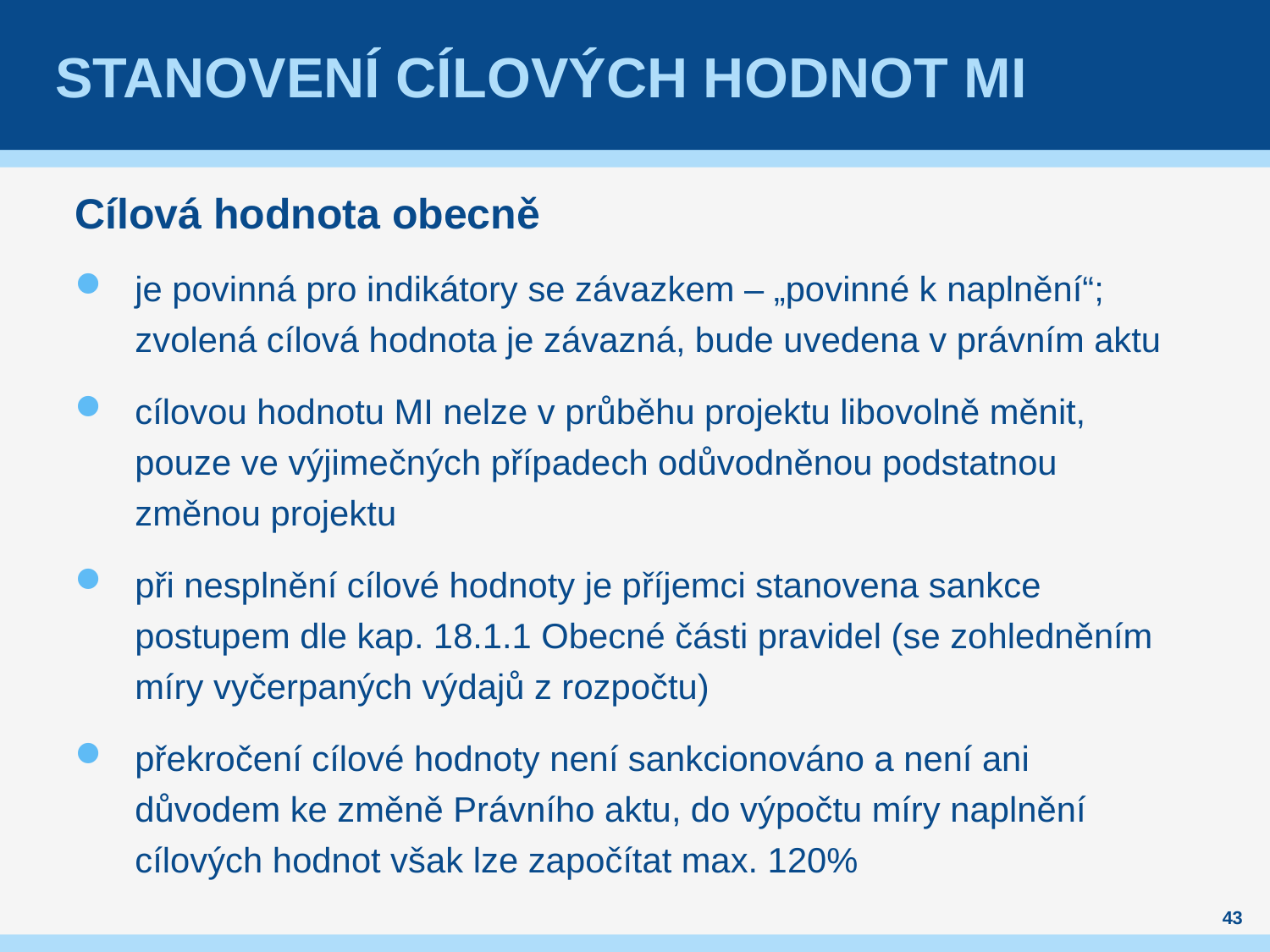

# Stanovení cílových hodnot MI
Cílová hodnota obecně
je povinná pro indikátory se závazkem – „povinné k naplnění“; zvolená cílová hodnota je závazná, bude uvedena v právním aktu
cílovou hodnotu MI nelze v průběhu projektu libovolně měnit, pouze ve výjimečných případech odůvodněnou podstatnou změnou projektu
při nesplnění cílové hodnoty je příjemci stanovena sankce postupem dle kap. 18.1.1 Obecné části pravidel (se zohledněním míry vyčerpaných výdajů z rozpočtu)
překročení cílové hodnoty není sankcionováno a není ani důvodem ke změně Právního aktu, do výpočtu míry naplnění cílových hodnot však lze započítat max. 120%
43